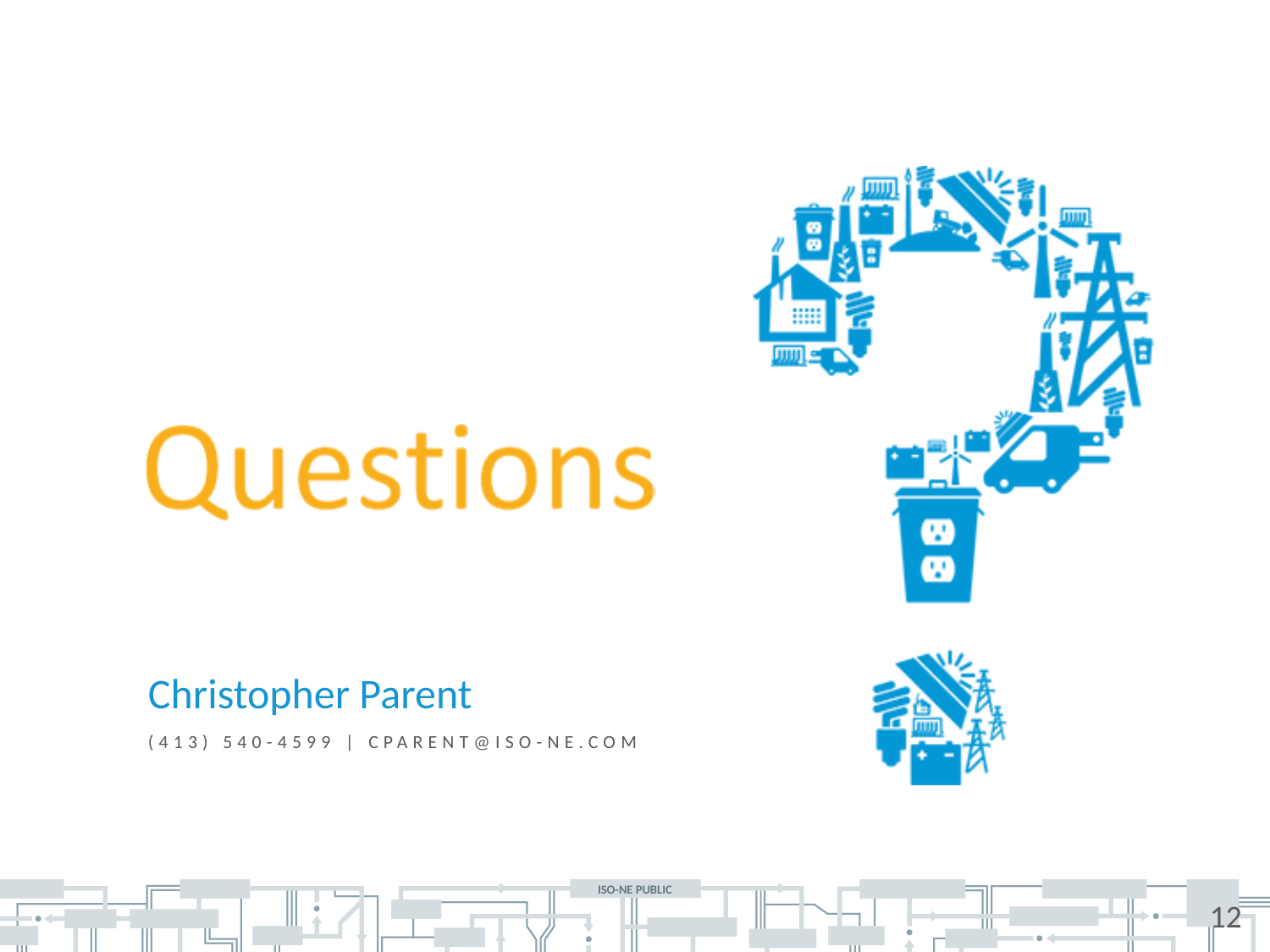

Christopher Parent
(413) 540-4599 | cparent@iso-ne.com
12